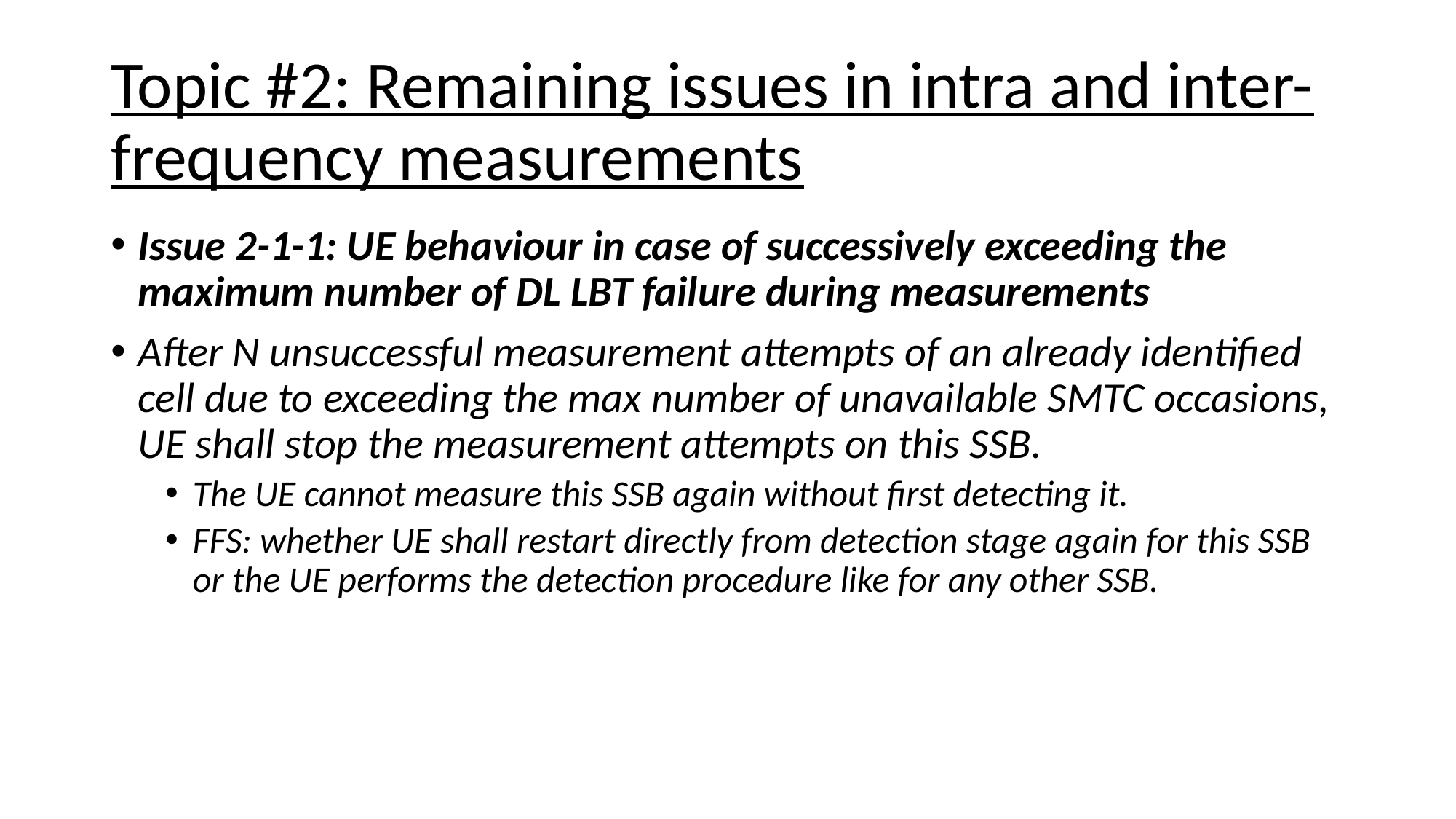

# Topic #2: Remaining issues in intra and inter-frequency measurements
Issue 2-1-1: UE behaviour in case of successively exceeding the maximum number of DL LBT failure during measurements
After N unsuccessful measurement attempts of an already identified cell due to exceeding the max number of unavailable SMTC occasions, UE shall stop the measurement attempts on this SSB.
The UE cannot measure this SSB again without first detecting it.
FFS: whether UE shall restart directly from detection stage again for this SSB or the UE performs the detection procedure like for any other SSB.